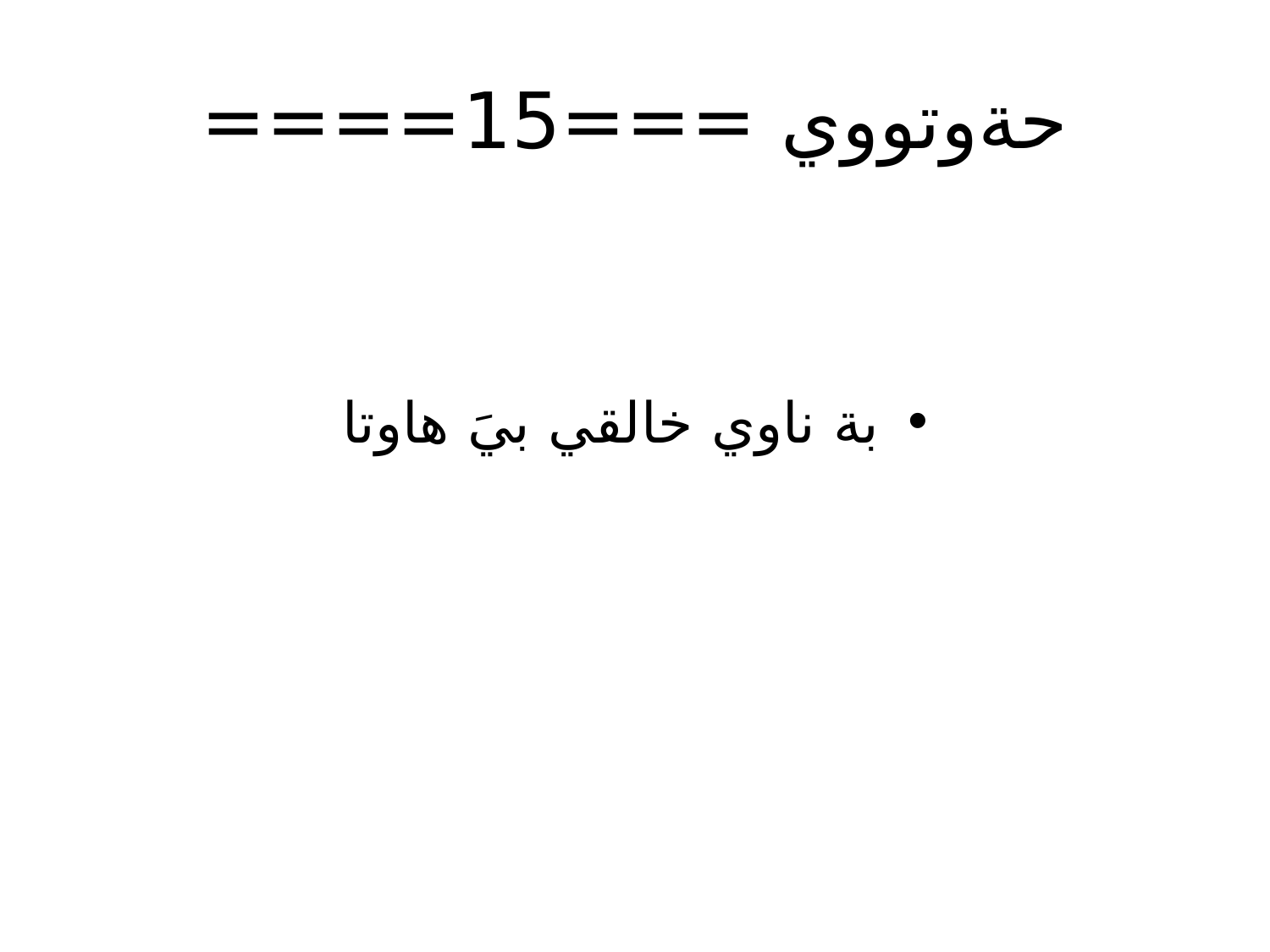

# حةوتووي ===15====

بة ناوي خالقي بيَ هاوتا